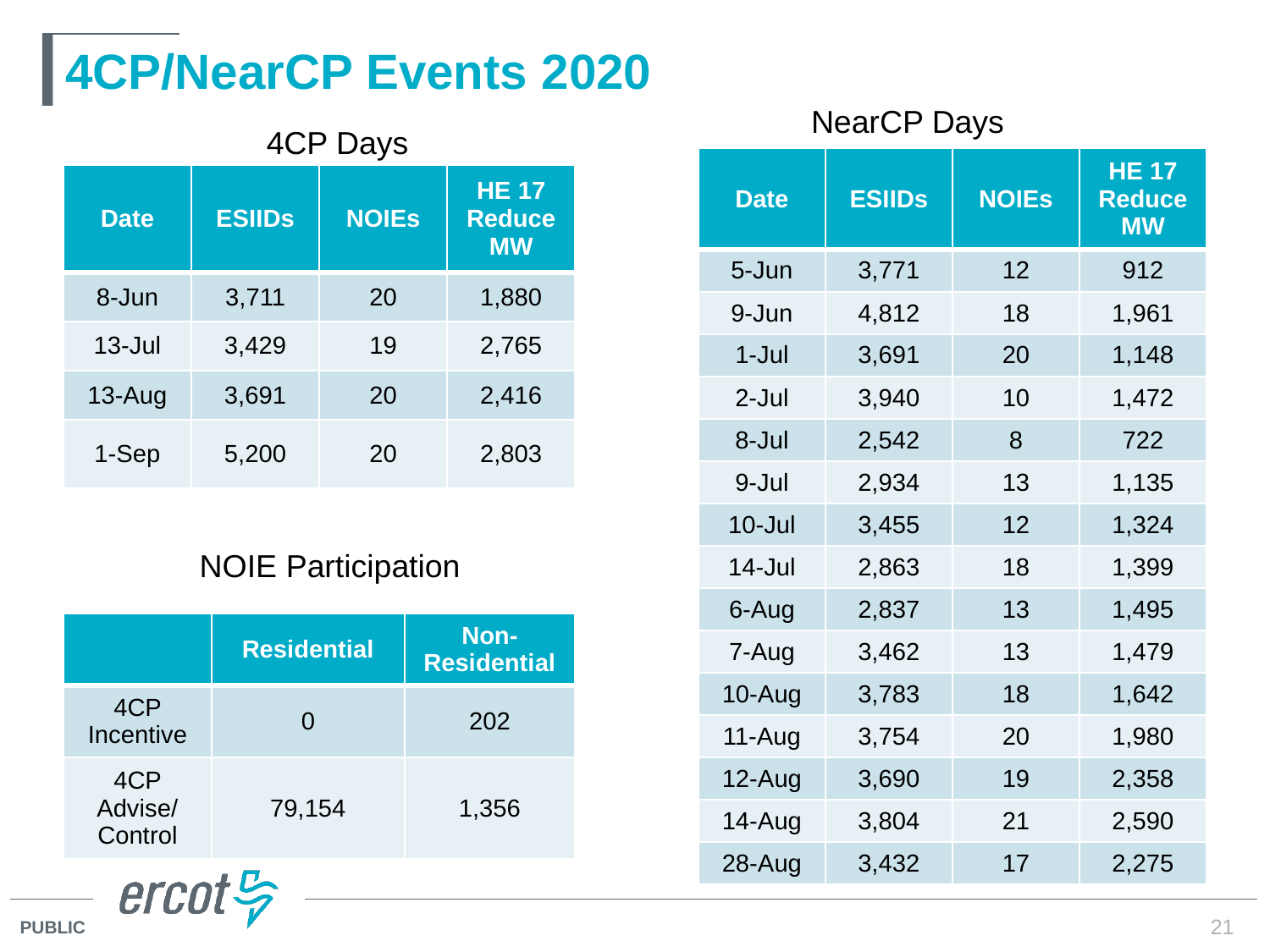

# 4CP/NearCP Events 2020
NearCP Days
4CP Days
| Date | ESIIDs | NOIEs | HE 17 Reduce MW |
| --- | --- | --- | --- |
| 5-Jun | 3,771 | 12 | 912 |
| 9-Jun | 4,812 | 18 | 1,961 |
| 1-Jul | 3,691 | 20 | 1,148 |
| 2-Jul | 3,940 | 10 | 1,472 |
| 8-Jul | 2,542 | 8 | 722 |
| 9-Jul | 2,934 | 13 | 1,135 |
| 10-Jul | 3,455 | 12 | 1,324 |
| 14-Jul | 2,863 | 18 | 1,399 |
| 6-Aug | 2,837 | 13 | 1,495 |
| 7-Aug | 3,462 | 13 | 1,479 |
| 10-Aug | 3,783 | 18 | 1,642 |
| 11-Aug | 3,754 | 20 | 1,980 |
| 12-Aug | 3,690 | 19 | 2,358 |
| 14-Aug | 3,804 | 21 | 2,590 |
| 28-Aug | 3,432 | 17 | 2,275 |
| Date | ESIIDs | NOIEs | HE 17 Reduce MW |
| --- | --- | --- | --- |
| 8-Jun | 3,711 | 20 | 1,880 |
| 13-Jul | 3,429 | 19 | 2,765 |
| 13-Aug | 3,691 | 20 | 2,416 |
| 1-Sep | 5,200 | 20 | 2,803 |
NOIE Participation
|  | Residential | Non-Residential |
| --- | --- | --- |
| 4CP Incentive | 0 | 202 |
| 4CP Advise/ Control | 79,154 | 1,356 |
21